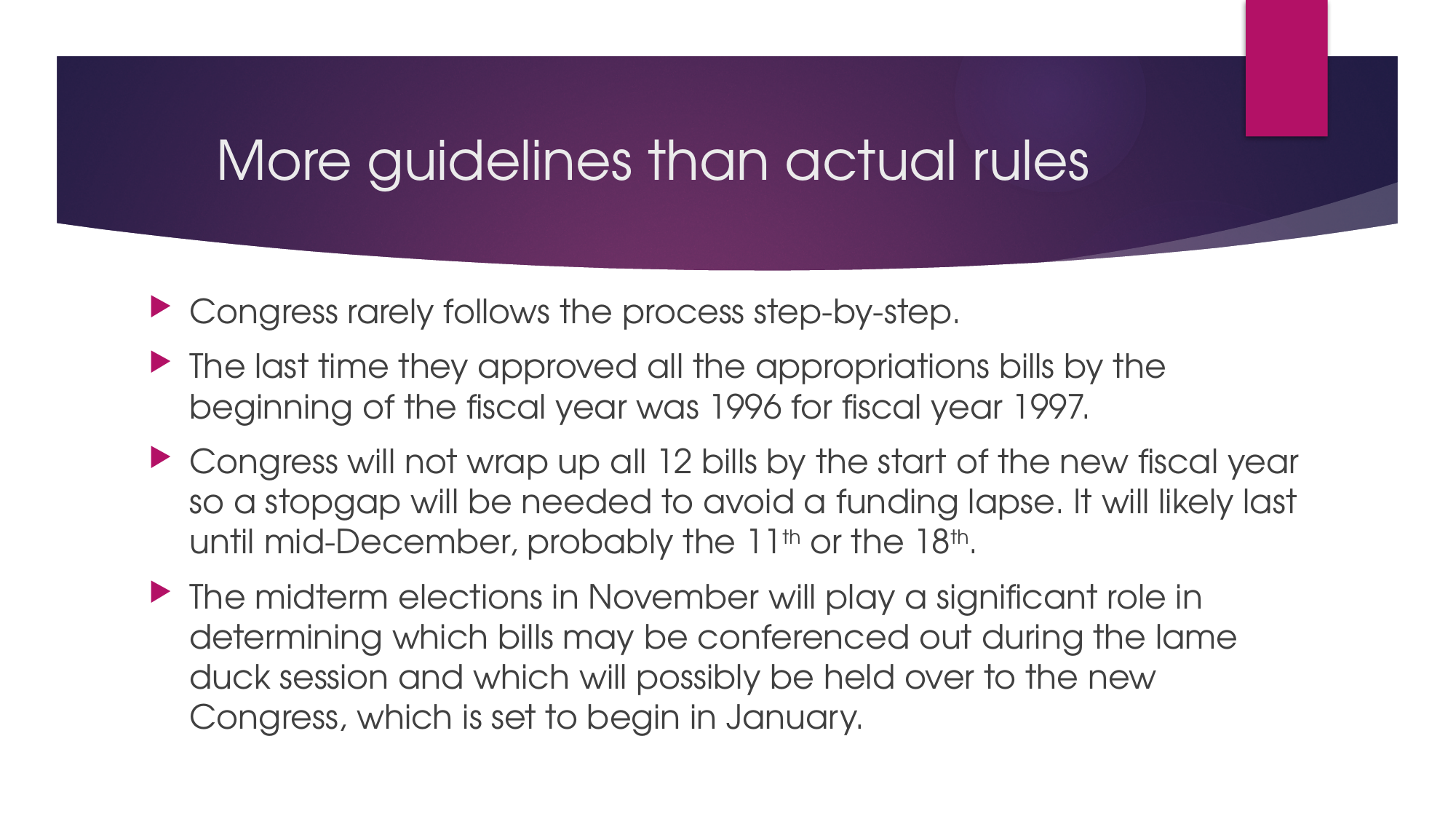

# More guidelines than actual rules
Congress rarely follows the process step-by-step.
The last time they approved all the appropriations bills by the beginning of the fiscal year was 1996 for fiscal year 1997.
Congress will not wrap up all 12 bills by the start of the new fiscal year so a stopgap will be needed to avoid a funding lapse. It will likely last until mid-December, probably the 11th or the 18th.
The midterm elections in November will play a significant role in determining which bills may be conferenced out during the lame duck session and which will possibly be held over to the new Congress, which is set to begin in January.